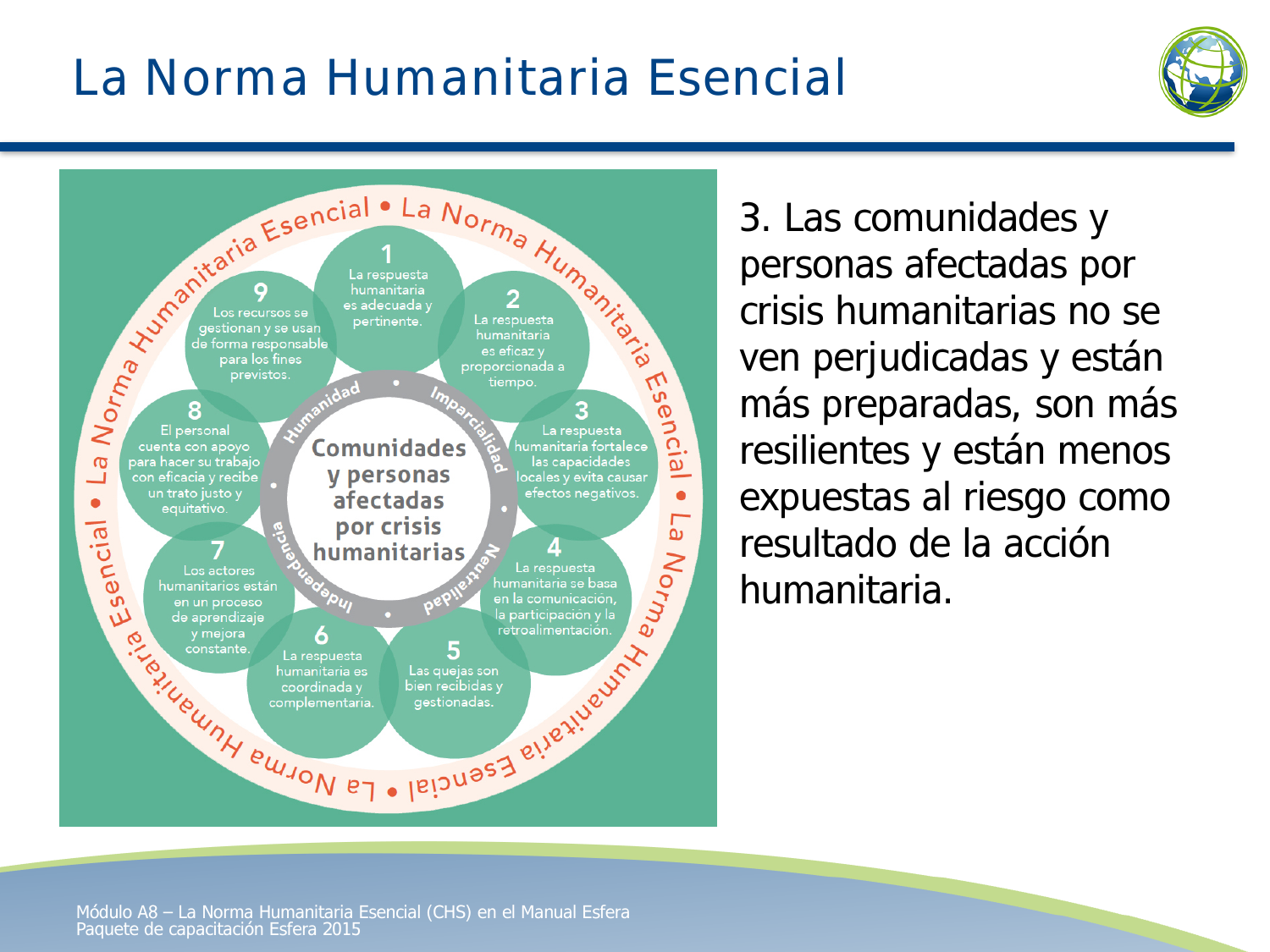

# La Norma Humanitaria Esencial
3. Las comunidades y personas afectadas por crisis humanitarias no se ven perjudicadas y están más preparadas, son más resilientes y están menos expuestas al riesgo como resultado de la acción humanitaria.
Módulo A8 – La Norma Humanitaria Esencial (CHS) en el Manual Esfera Paquete de capacitación Esfera 2015